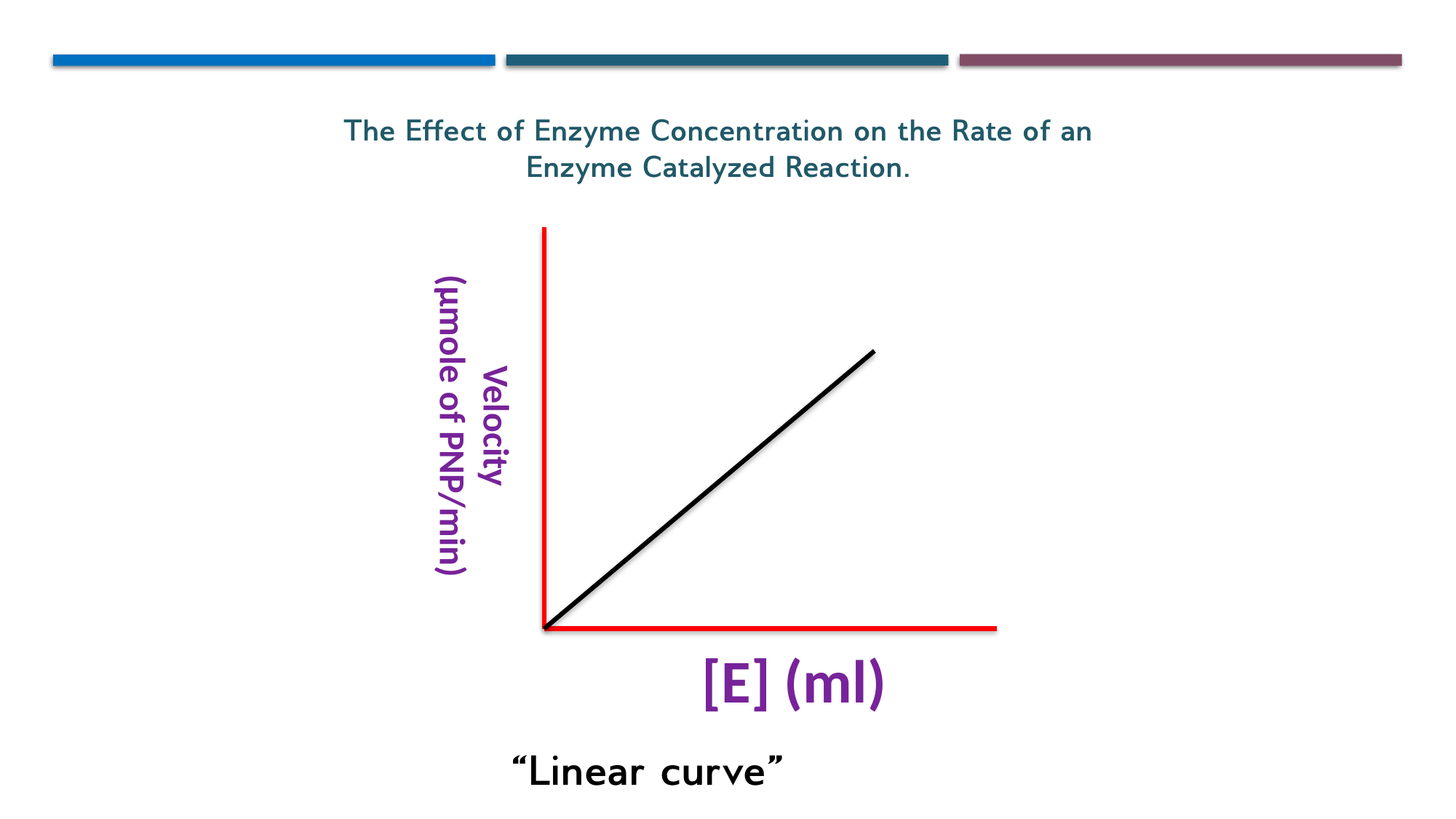

The Effect of Enzyme Concentration on the Rate of an Enzyme Catalyzed Reaction.
Velocity
(µmole of PNP/min)
[E] (ml)
“Linear curve”